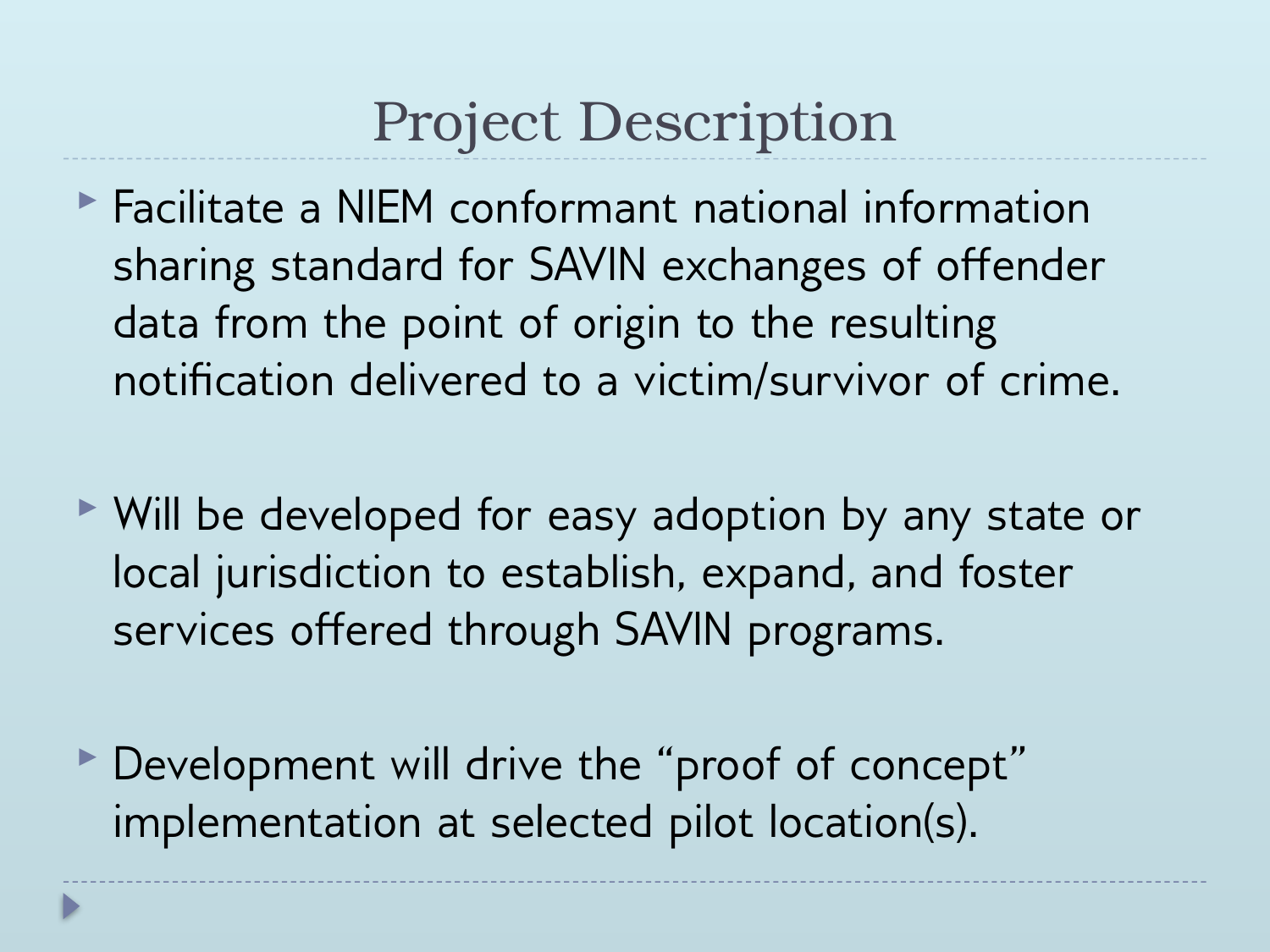

# Project Description
Facilitate a NIEM conformant national information sharing standard for SAVIN exchanges of offender data from the point of origin to the resulting notification delivered to a victim/survivor of crime.

Will be developed for easy adoption by any state or local jurisdiction to establish, expand, and foster services offered through SAVIN programs.

Development will drive the “proof of concept” implementation at selected pilot location(s).